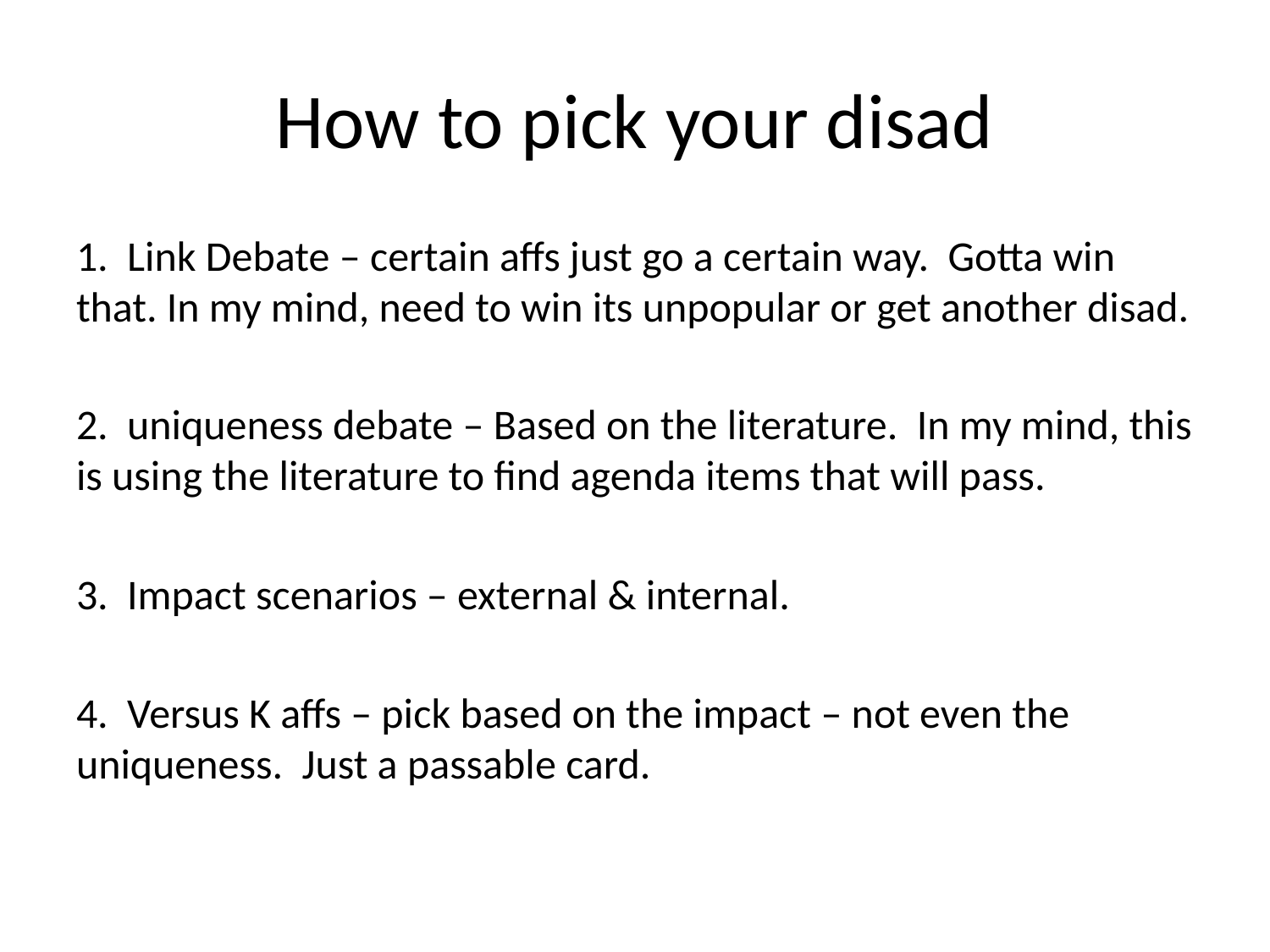

# How to pick your disad
1.  Link Debate – certain affs just go a certain way.  Gotta win that. In my mind, need to win its unpopular or get another disad.

2.  uniqueness debate – Based on the literature.  In my mind, this is using the literature to find agenda items that will pass.

3.  Impact scenarios – external & internal.

4.  Versus K affs – pick based on the impact – not even the uniqueness.  Just a passable card.